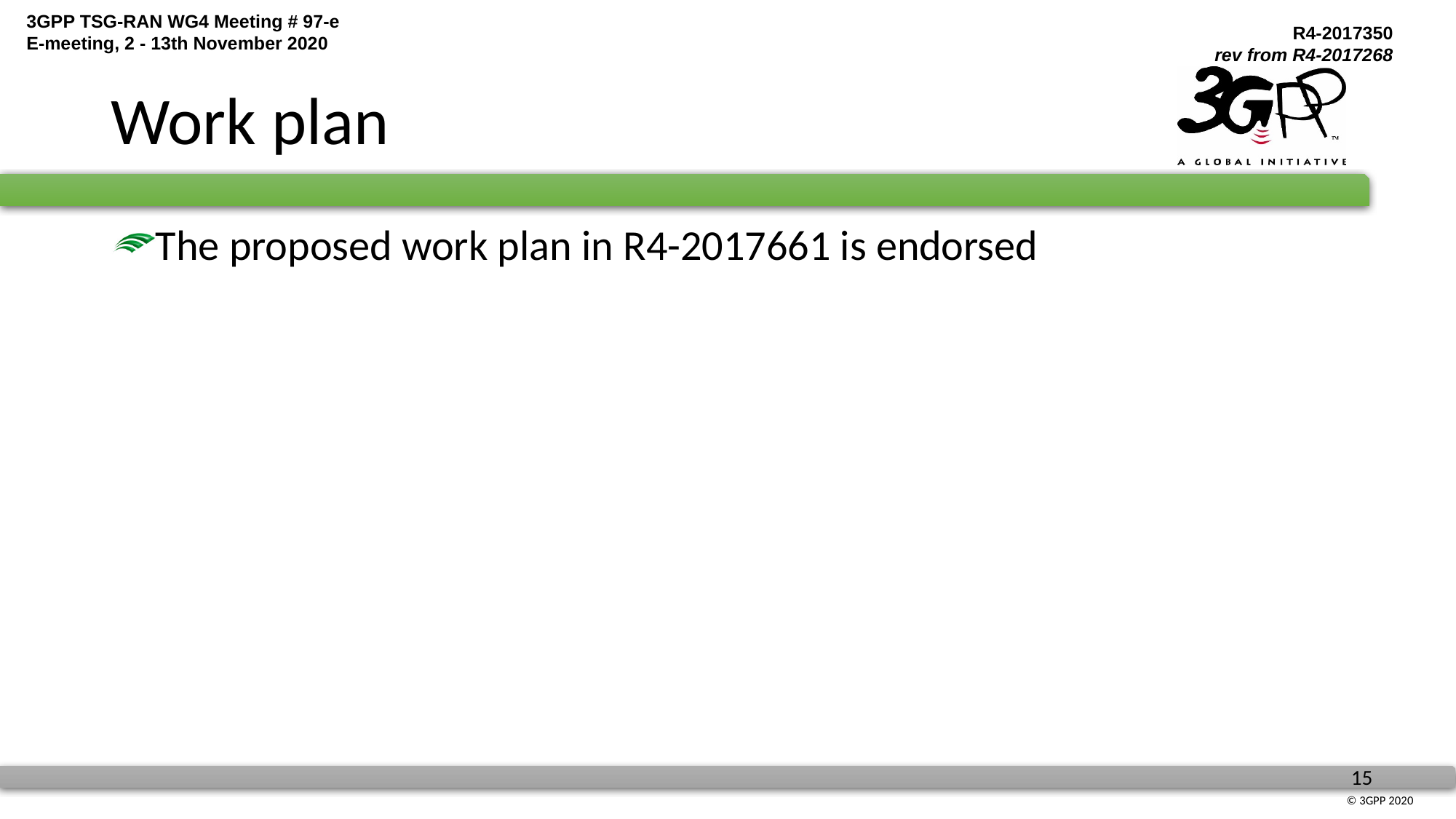

# Work plan
The proposed work plan in R4-2017661 is endorsed